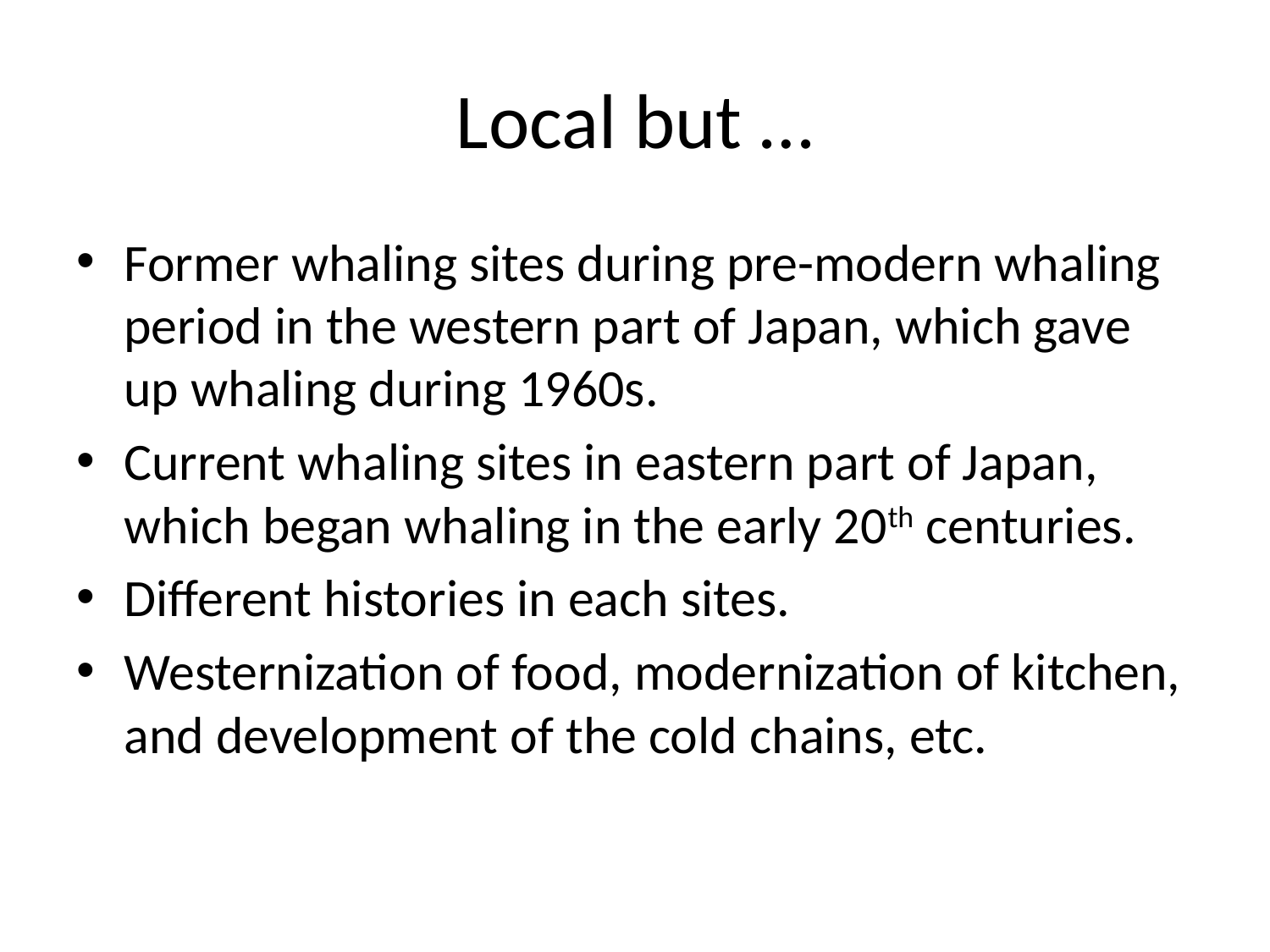

# Local but …
Former whaling sites during pre-modern whaling period in the western part of Japan, which gave up whaling during 1960s.
Current whaling sites in eastern part of Japan, which began whaling in the early 20th centuries.
Different histories in each sites.
Westernization of food, modernization of kitchen, and development of the cold chains, etc.